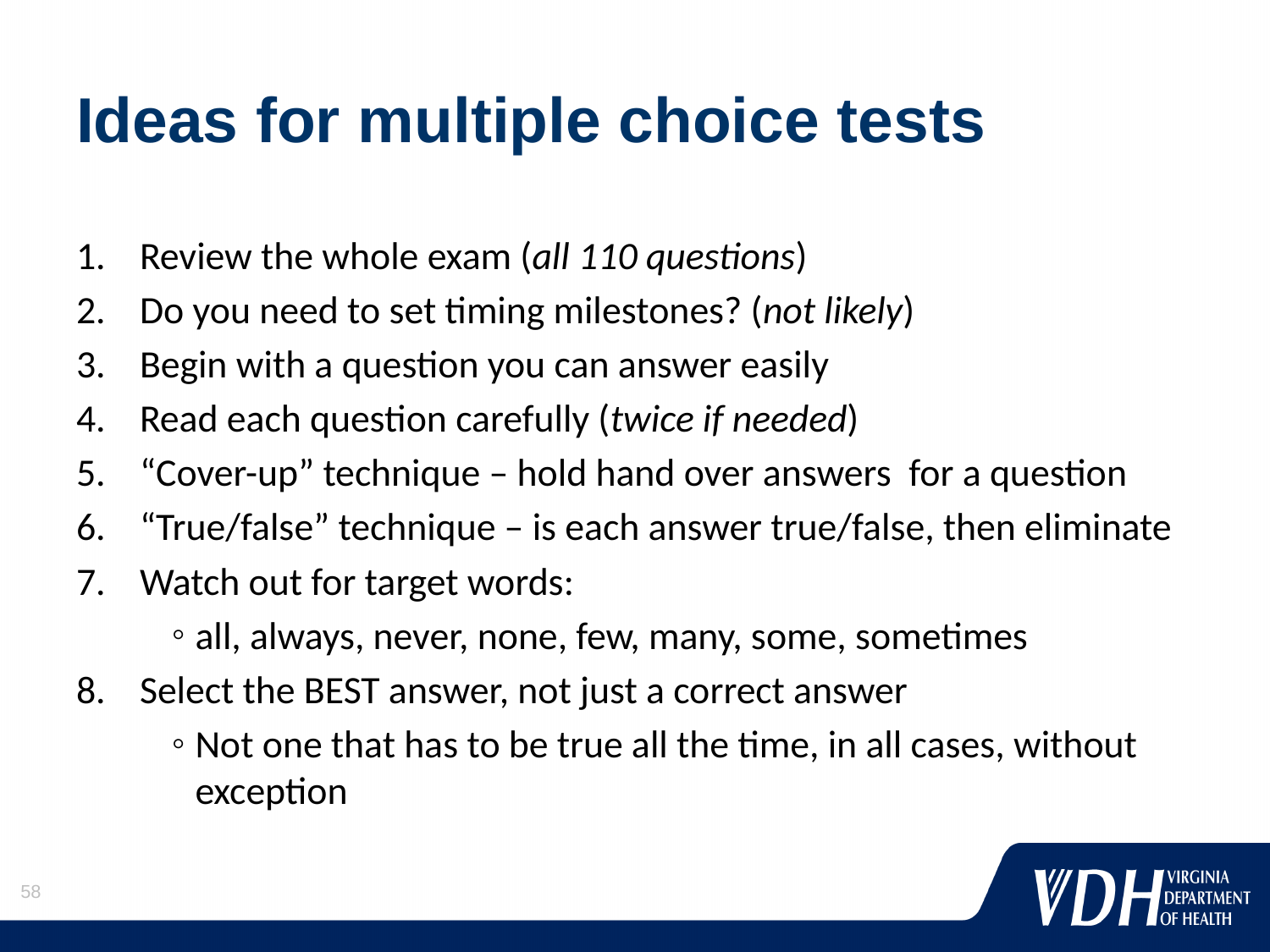

# Ideas for multiple choice tests
Review the whole exam (all 110 questions)
Do you need to set timing milestones? (not likely)
Begin with a question you can answer easily
Read each question carefully (twice if needed)
“Cover-up” technique – hold hand over answers  for a question
“True/false” technique – is each answer true/false, then eliminate
Watch out for target words:
all, always, never, none, few, many, some, sometimes
Select the BEST answer, not just a correct answer
Not one that has to be true all the time, in all cases, without exception

58